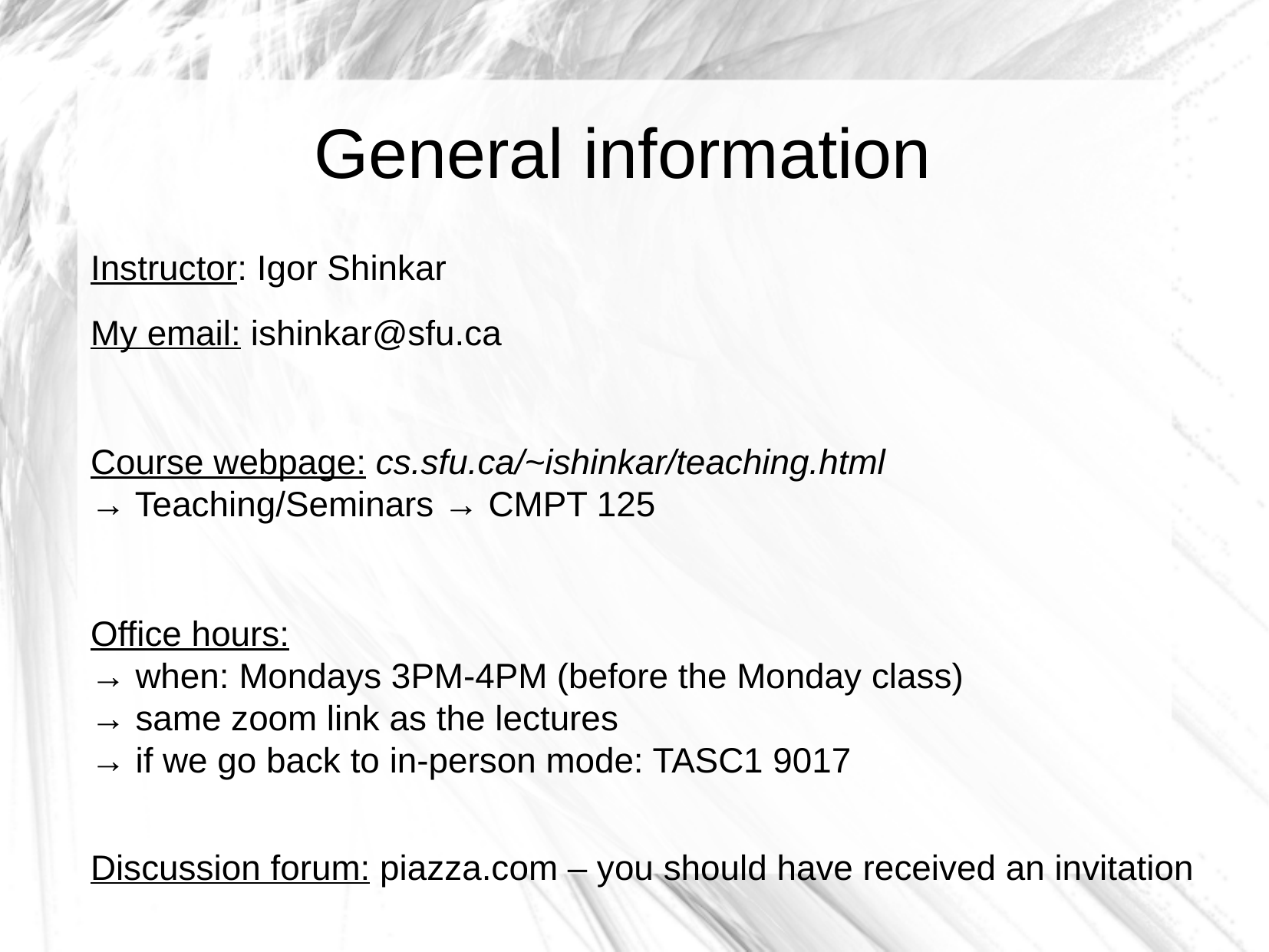

General information
Instructor: Igor Shinkar
My email: ishinkar@sfu.ca

Course webpage: cs.sfu.ca/~ishinkar/teaching.html
→ Teaching/Seminars → CMPT 125

Office hours:
→ when: Mondays 3PM-4PM (before the Monday class)
→ same zoom link as the lectures
→ if we go back to in-person mode: TASC1 9017
Discussion forum: piazza.com – you should have received an invitation